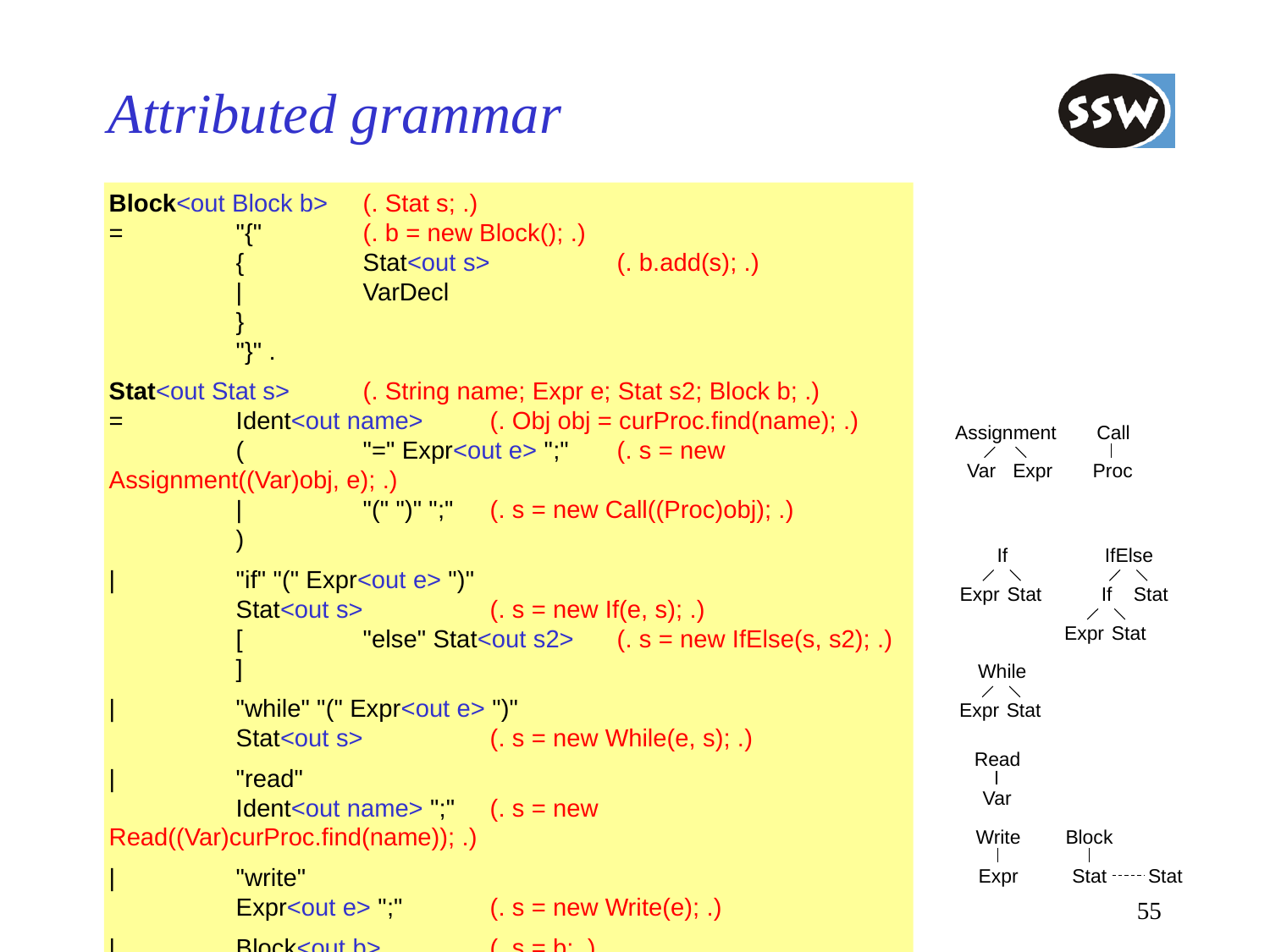

# Attributed grammar
Block<out Block b>	(. Stat s; .)
=	"{"	(. b = new Block(); .)
	{	Stat<out s>	(. b.add(s); .)
	|	VarDecl
	}
	"}" .
Stat<out Stat s>	(. String name; Expr e; Stat s2; Block b; .)
=	Ident<out name>	(. Obj obj = curProc.find(name); .)
	(	"=" Expr<out e> ";"	(. s = new Assignment((Var)obj, e); .)
	|	"(" ")" ";"	(. s = new Call((Proc)obj); .)
	)
|	"if" "(" Expr<out e> ")"
	Stat<out s>	(. s = new If(e, s); .)
	[	"else" Stat<out s2>	(. s = new IfElse(s, s2); .)
	]
| 	"while" "(" Expr<out e> ")"
	Stat<out s>	(. s = new While(e, s); .)
|	"read"
	Ident<out name> ";"	(. s = new Read((Var)curProc.find(name)); .)
|	"write"
	Expr<out e> ";"	(. s = new Write(e); .)
|	Block<out b>	(. s = b; .) .
Assignment
Call
Var
Expr
Proc
If
IfElse
If
Expr
Stat
Stat
Expr
Stat
While
Expr
Stat
Read
Var
Write
Block
Expr
Stat
Stat
55